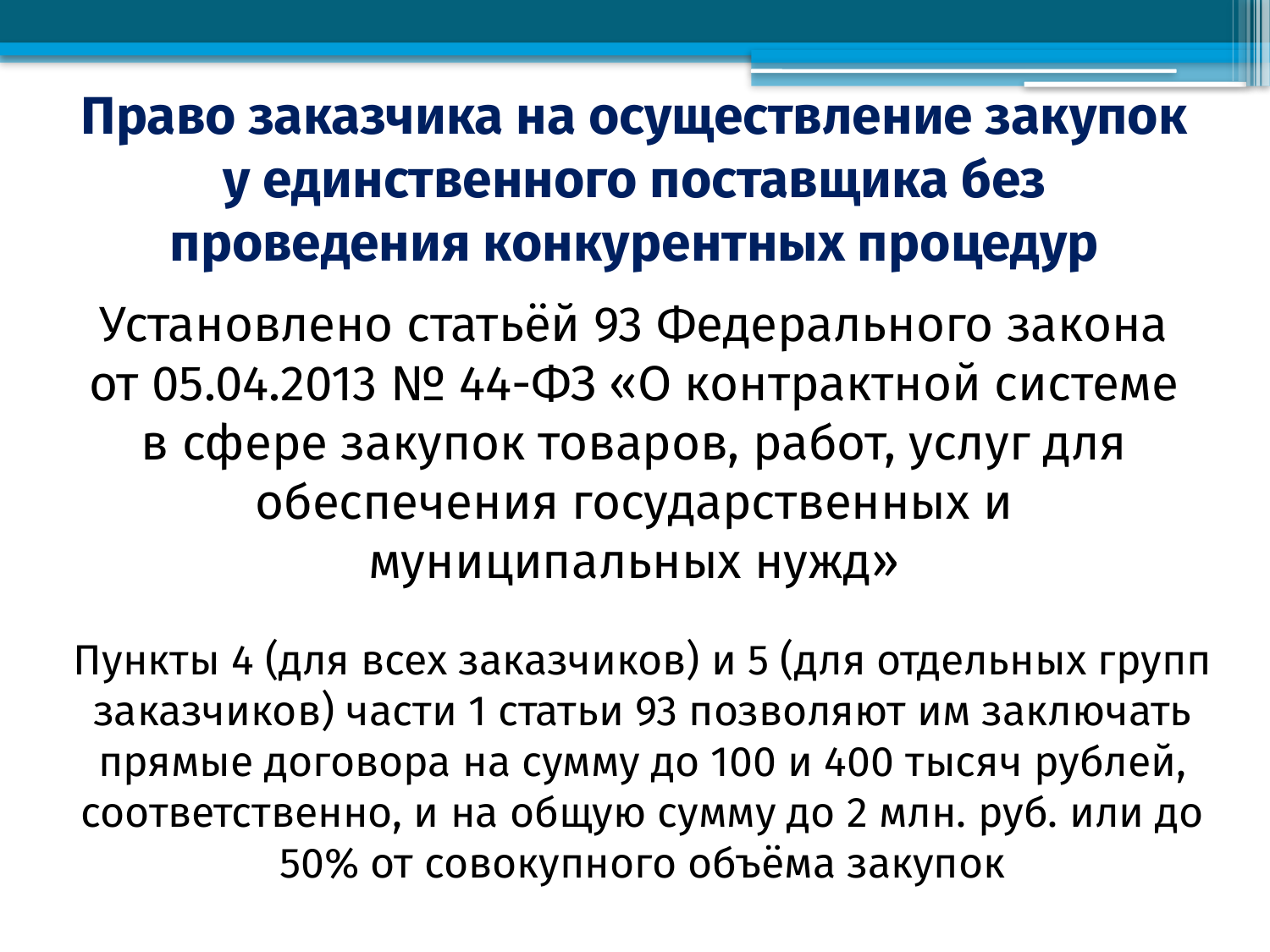

# Право заказчика на осуществление закупок у единственного поставщика без проведения конкурентных процедур
Установлено статьёй 93 Федерального закона от 05.04.2013 № 44-ФЗ «О контрактной системе в сфере закупок товаров, работ, услуг для обеспечения государственных и муниципальных нужд»
Пункты 4 (для всех заказчиков) и 5 (для отдельных групп заказчиков) части 1 статьи 93 позволяют им заключать прямые договора на сумму до 100 и 400 тысяч рублей, соответственно, и на общую сумму до 2 млн. руб. или до 50% от совокупного объёма закупок